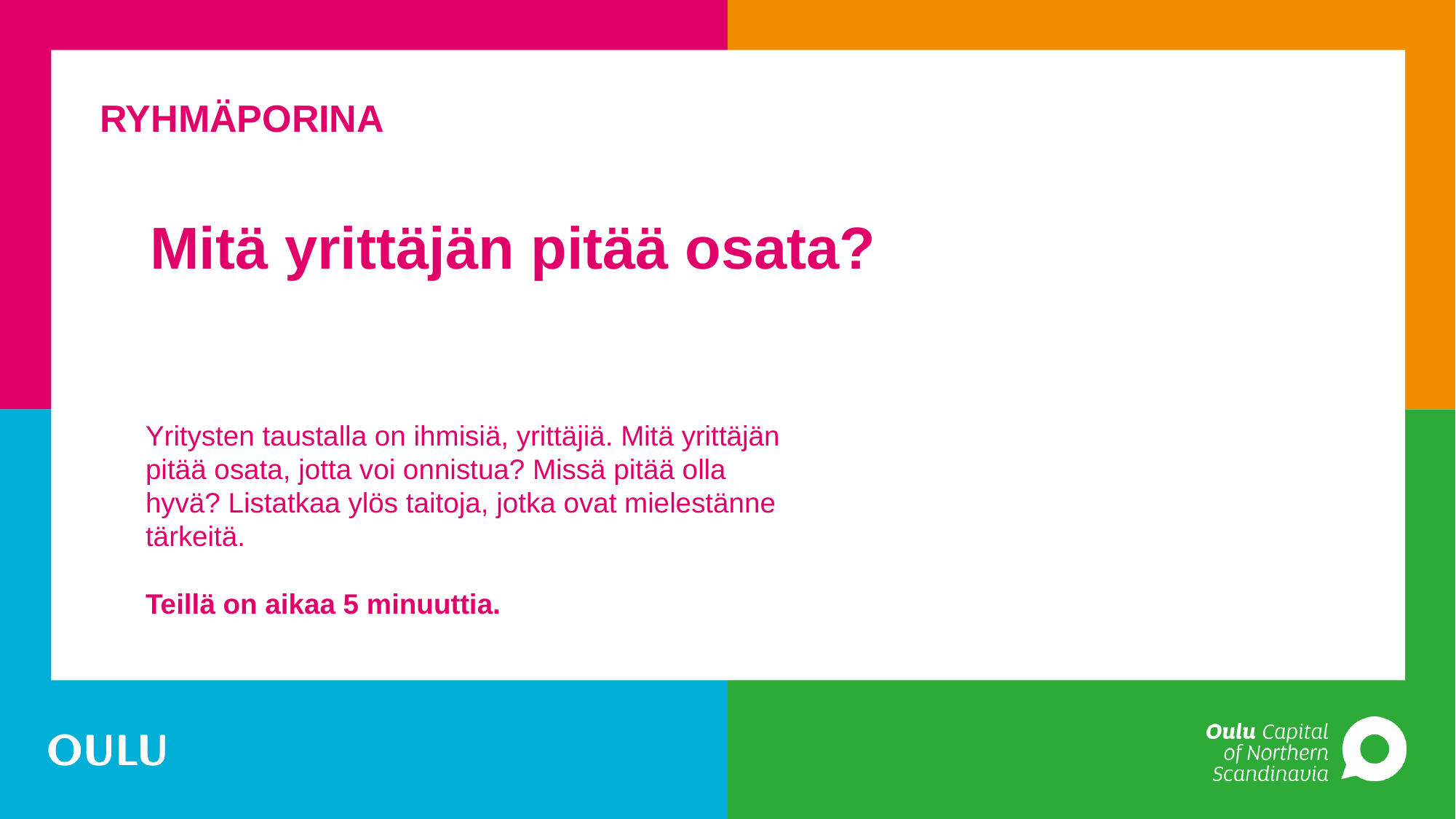

# RYHMÄPORINA
Mitä yrittäjän pitää osata?
Yritysten taustalla on ihmisiä, yrittäjiä. Mitä yrittäjän pitää osata, jotta voi onnistua? Missä pitää olla hyvä? Listatkaa ylös taitoja, jotka ovat mielestänne tärkeitä.

Teillä on aikaa 5 minuuttia.